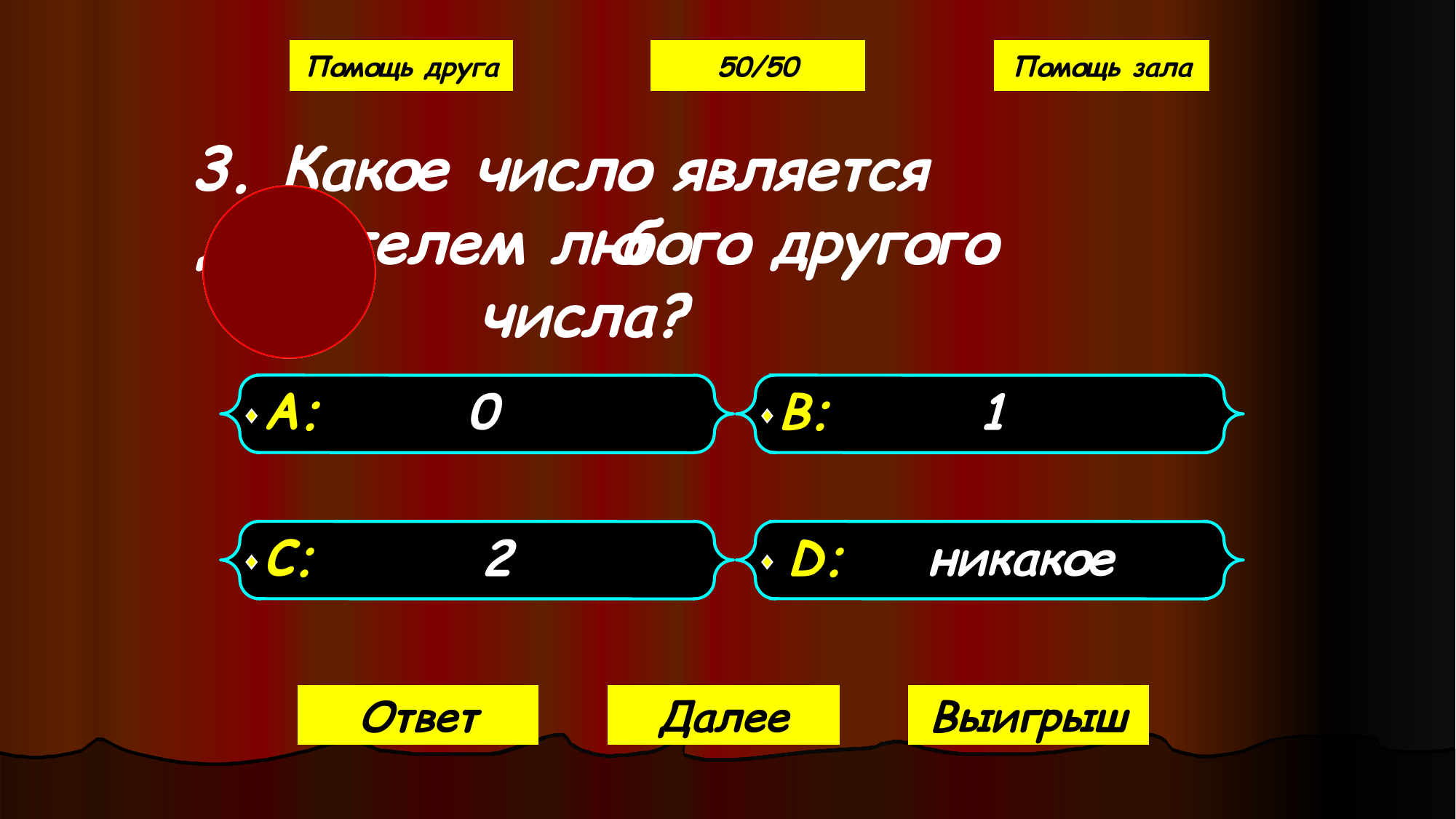

Помощь друга
50/50
Помощь зала
 3. Какое число является делителем любого другого числа?

А:       0
В:       1

С:          2

D:    никакое

Ответ
Далее
Выигрыш